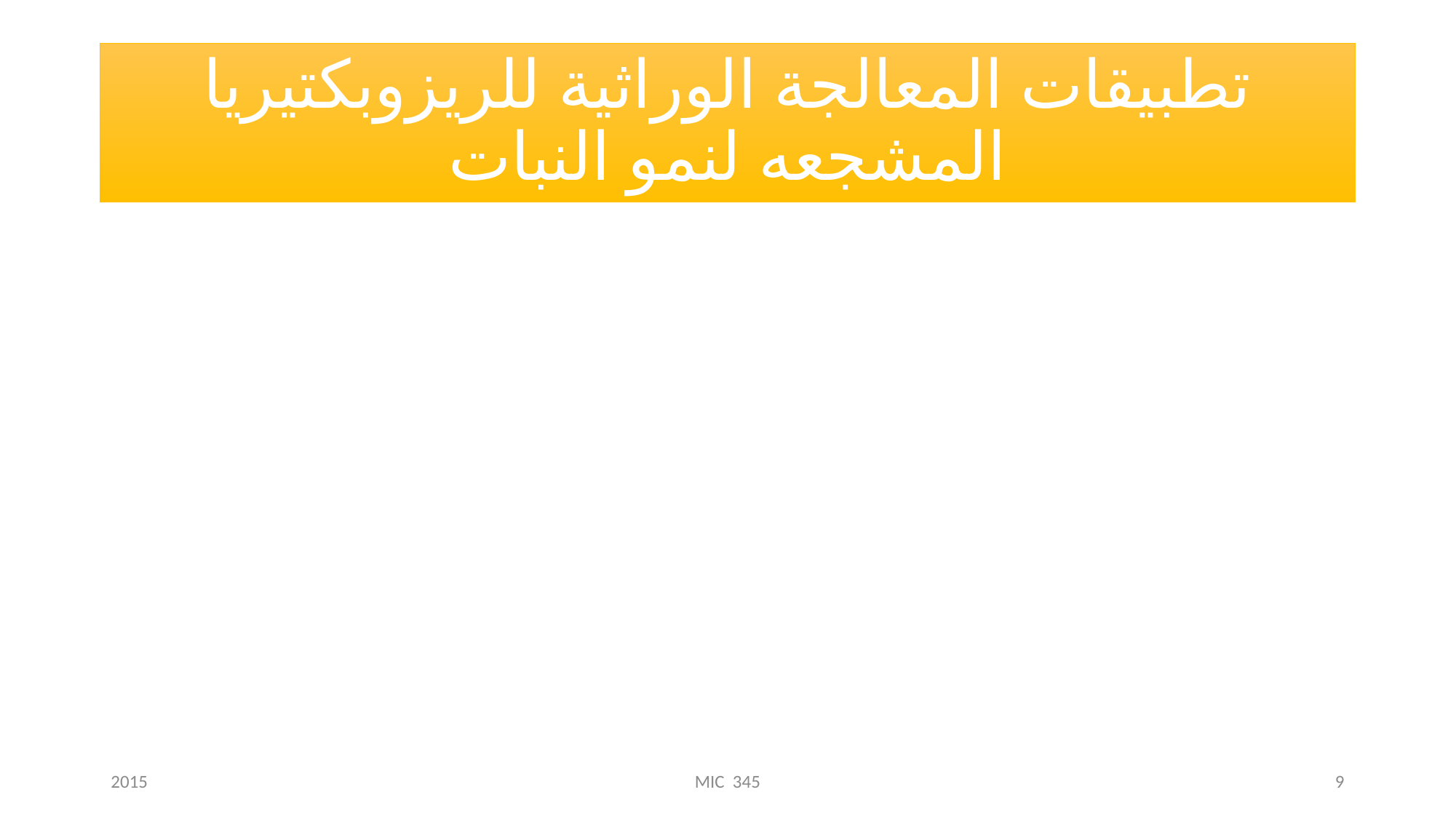

# تطبيقات المعالجة الوراثية للريزوبكتيريا المشجعه لنمو النبات

2015
MIC  345
9